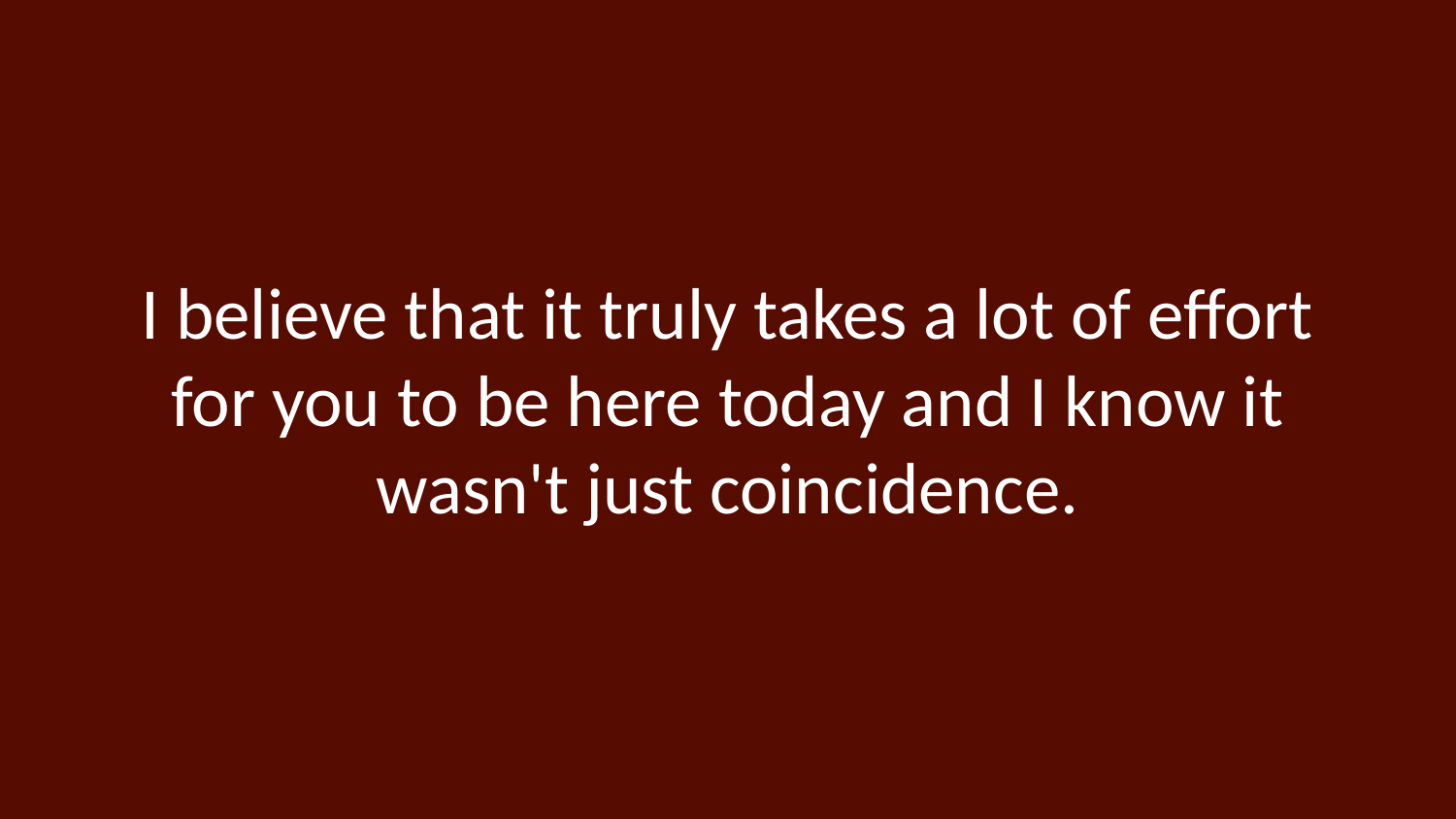

I believe that it truly takes a lot of effort for you to be here today and I know it wasn't just coincidence.